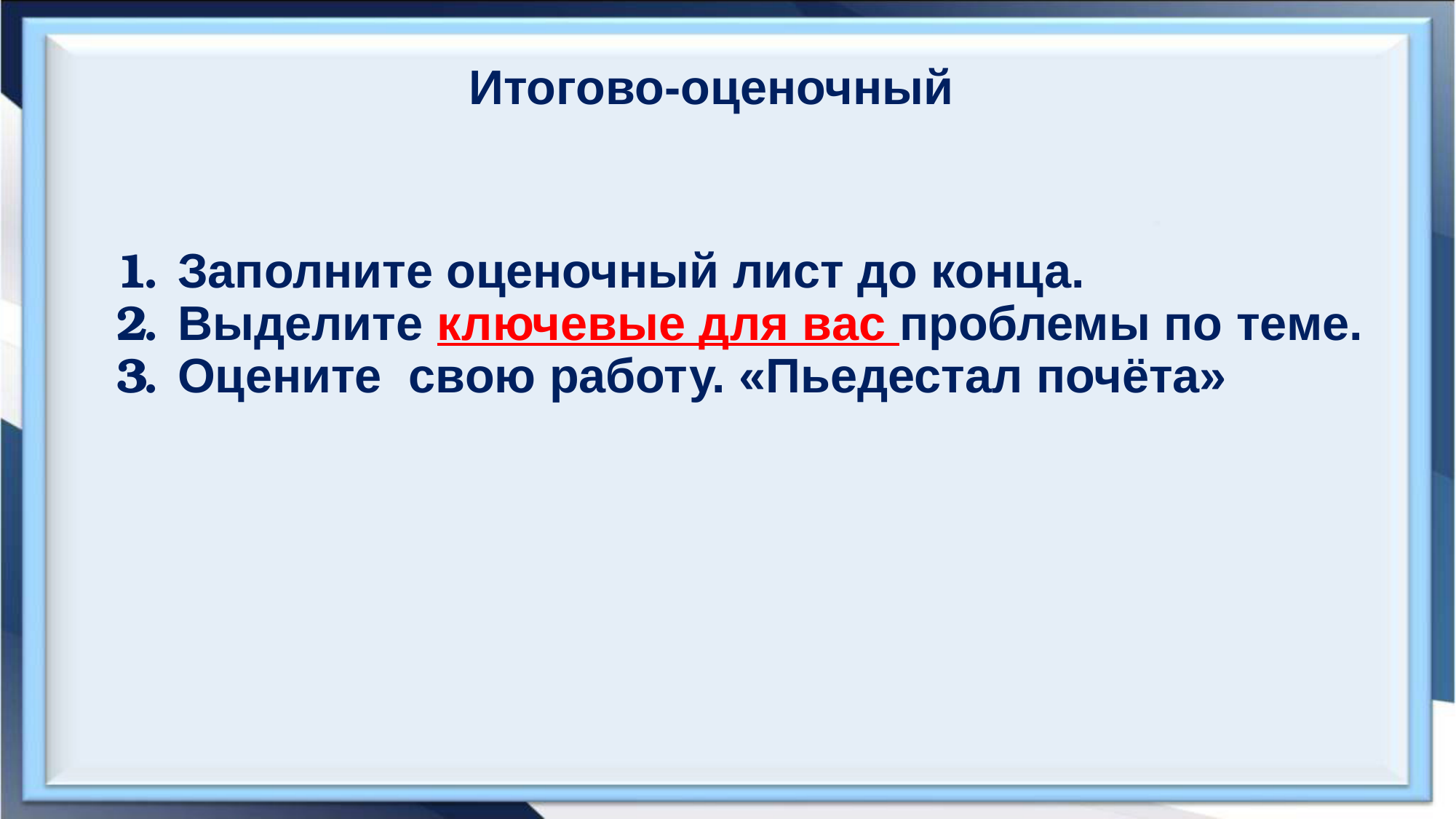

# Итогово-оценочный
Заполните оценочный лист до конца.
Выделите ключевые для вас проблемы по теме.
Оцените  свою работу. «Пьедестал почёта»